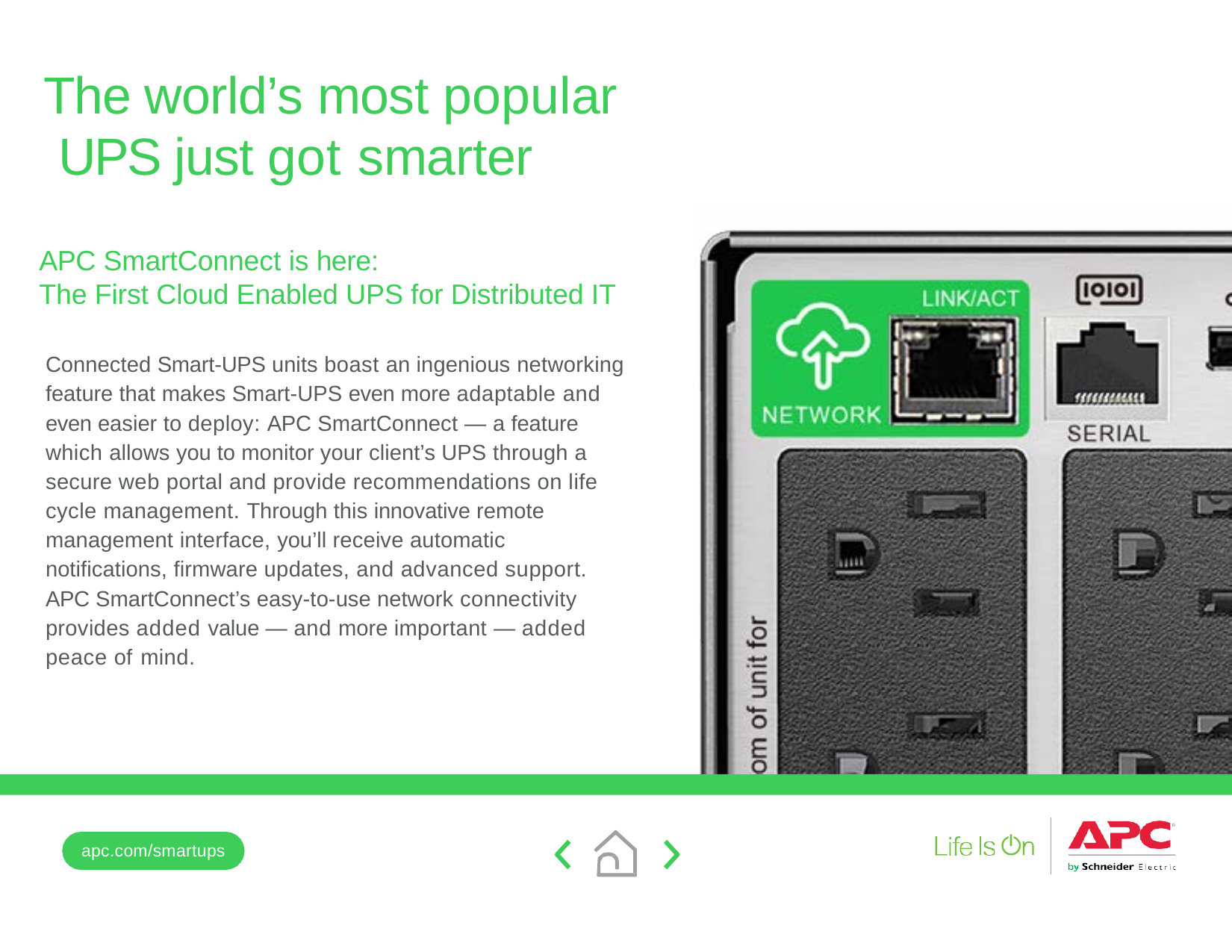

# The world’s most popular  UPS just got smarter

APC SmartConnect is here:
The First Cloud Enabled UPS for Distributed IT

Connected Smart-UPS units boast an ingenious networking feature that makes Smart-UPS even more adaptable and even easier to deploy: APC SmartConnect — a feature which allows you to monitor your client’s UPS through a secure web portal and provide recommendations on life cycle management. Through this innovative remote management interface, you’ll receive automatic  notifications, firmware updates, and advanced support. APC SmartConnect’s easy-to-use network connectivity  provides added value — and more important — added peace of mind.

apc.com/smartups